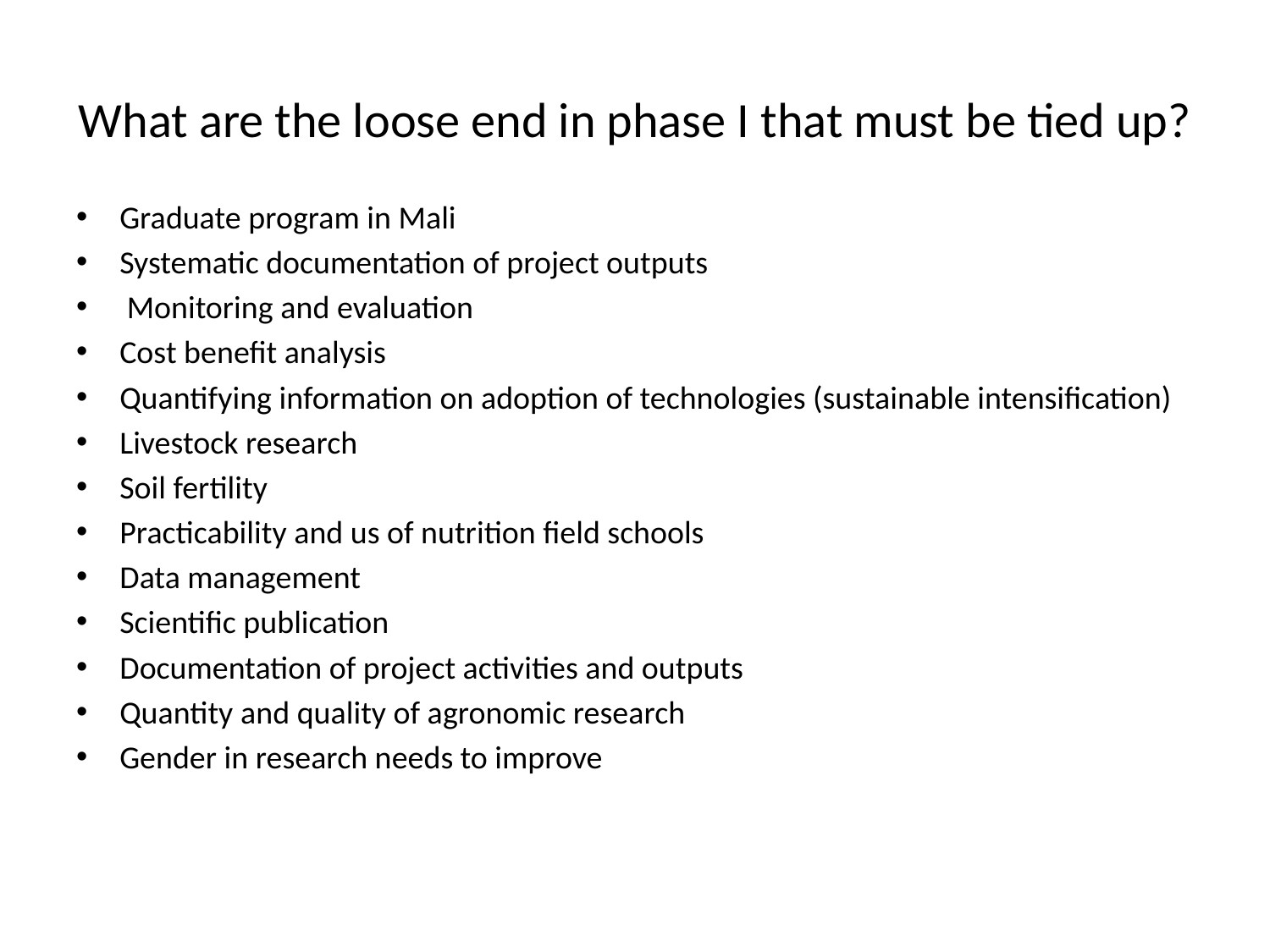

# What are the loose end in phase I that must be tied up?
Graduate program in Mali
Systematic documentation of project outputs
 Monitoring and evaluation
Cost benefit analysis
Quantifying information on adoption of technologies (sustainable intensification)
Livestock research
Soil fertility
Practicability and us of nutrition field schools
Data management
Scientific publication
Documentation of project activities and outputs
Quantity and quality of agronomic research
Gender in research needs to improve